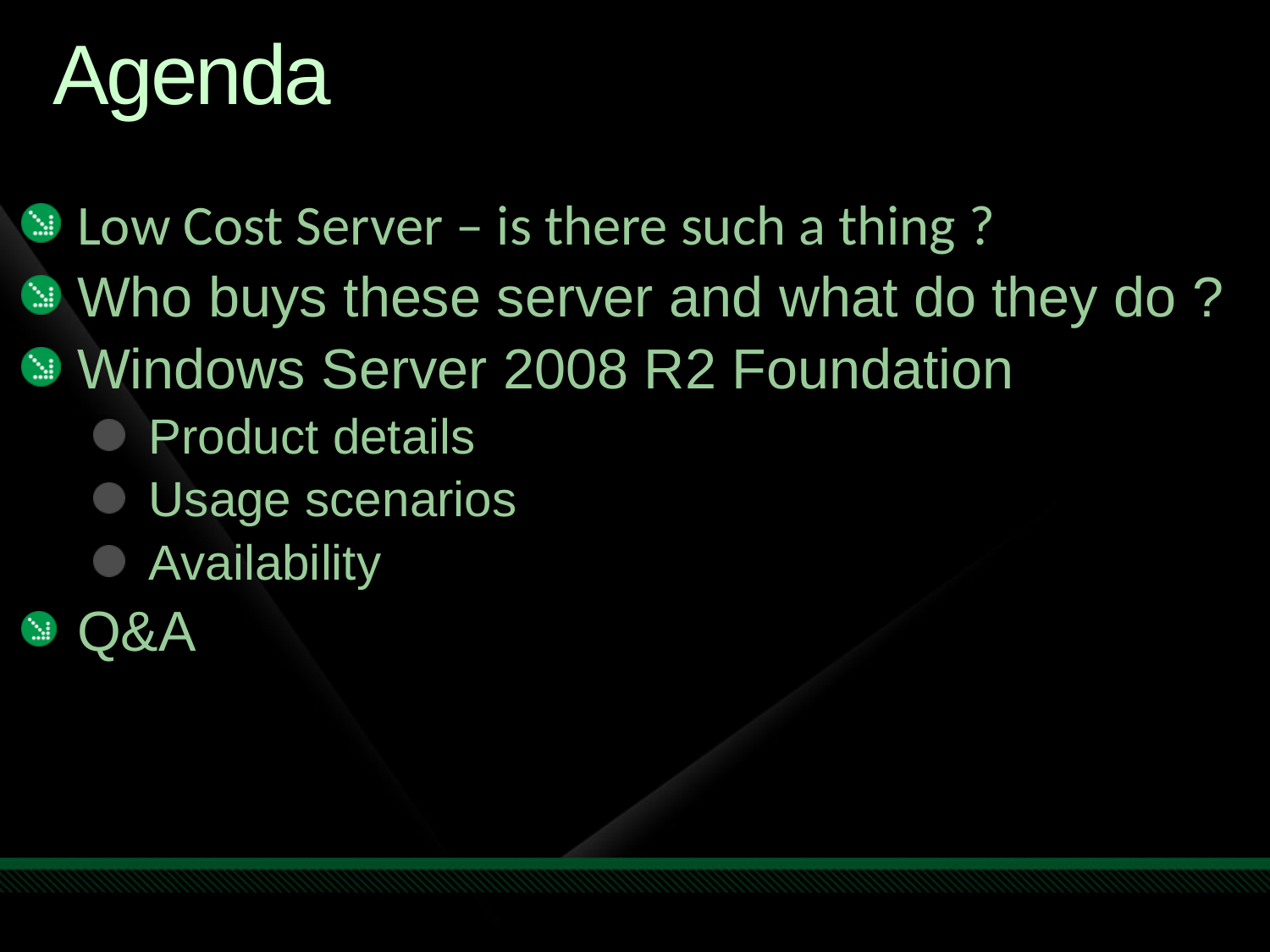

# Agenda
Low Cost Server – is there such a thing ?
Who buys these server and what do they do ?
Windows Server 2008 R2 Foundation
Product details
Usage scenarios
Availability
Q&A